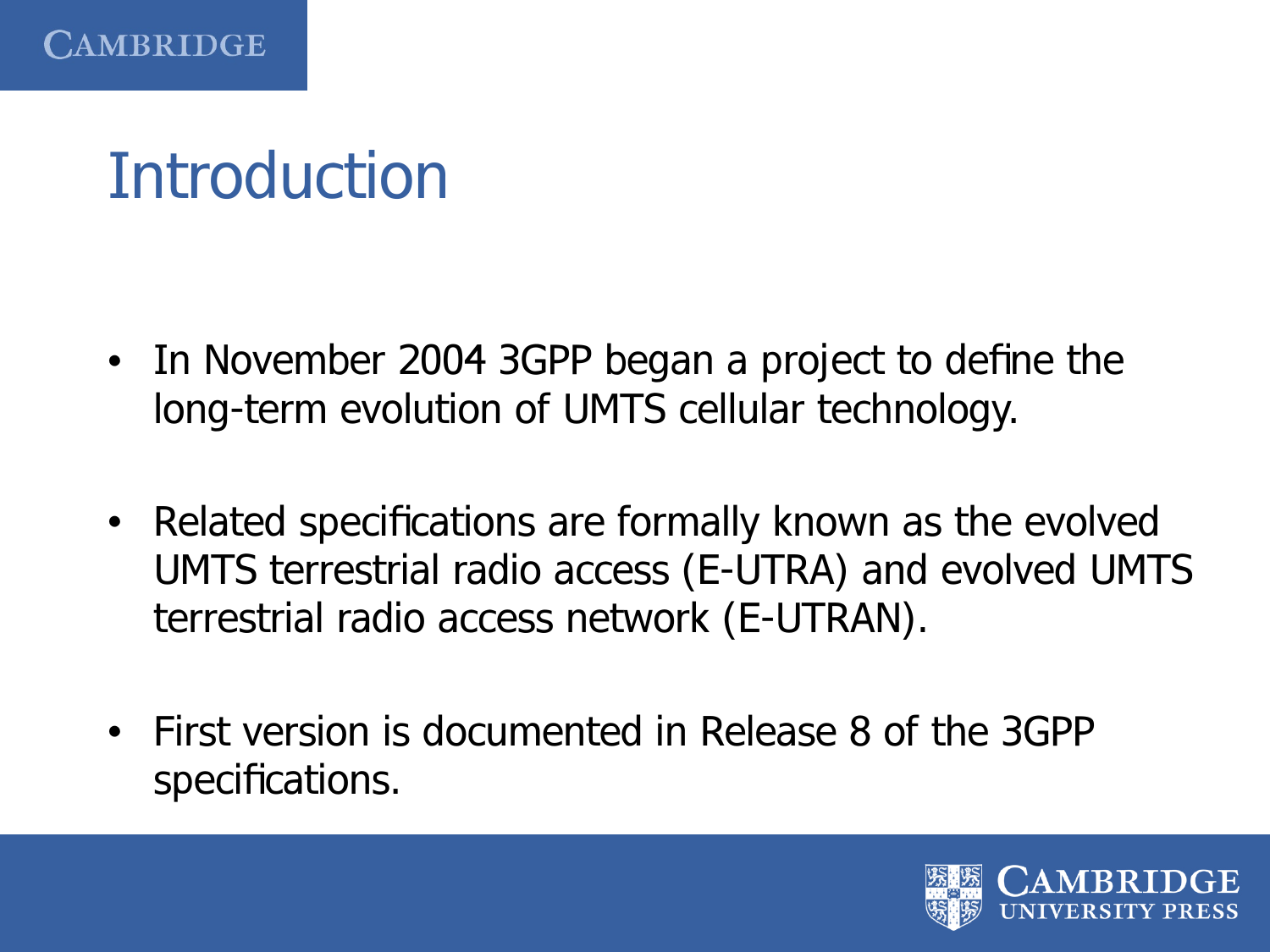

# Introduction
In November 2004 3GPP began a project to define the long-term evolution of UMTS cellular technology.

Related specifications are formally known as the evolved UMTS terrestrial radio access (E-UTRA) and evolved UMTS terrestrial radio access network (E-UTRAN).

First version is documented in Release 8 of the 3GPP specifications.